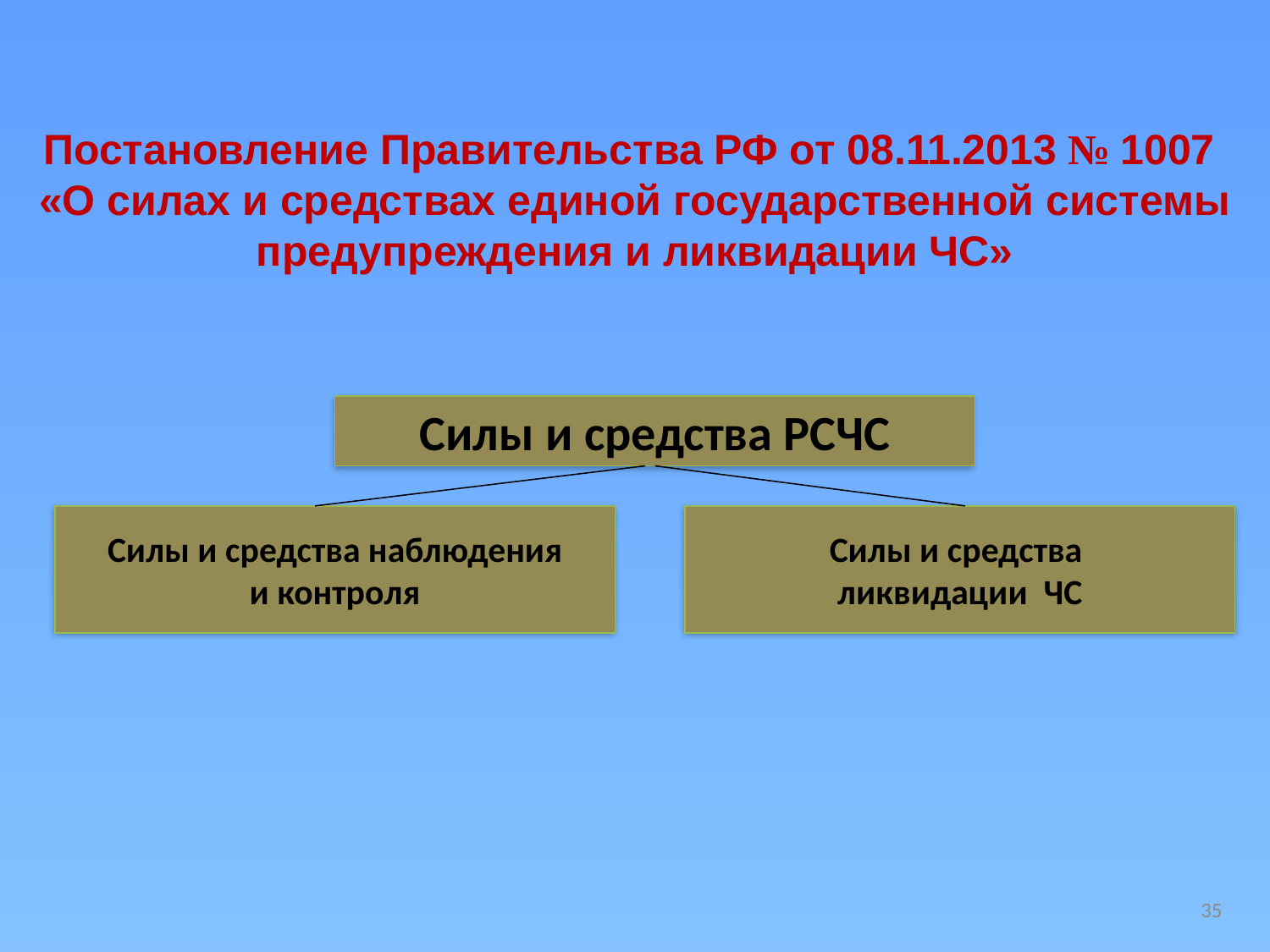

Постановление Правительства РФ от 08.11.2013 № 1007
«О силах и средствах единой государственной системы предупреждения и ликвидации ЧС»
Силы и средства РСЧС

Силы и средства наблюдения
и контроля
Силы и средства
ликвидации  ЧС
35